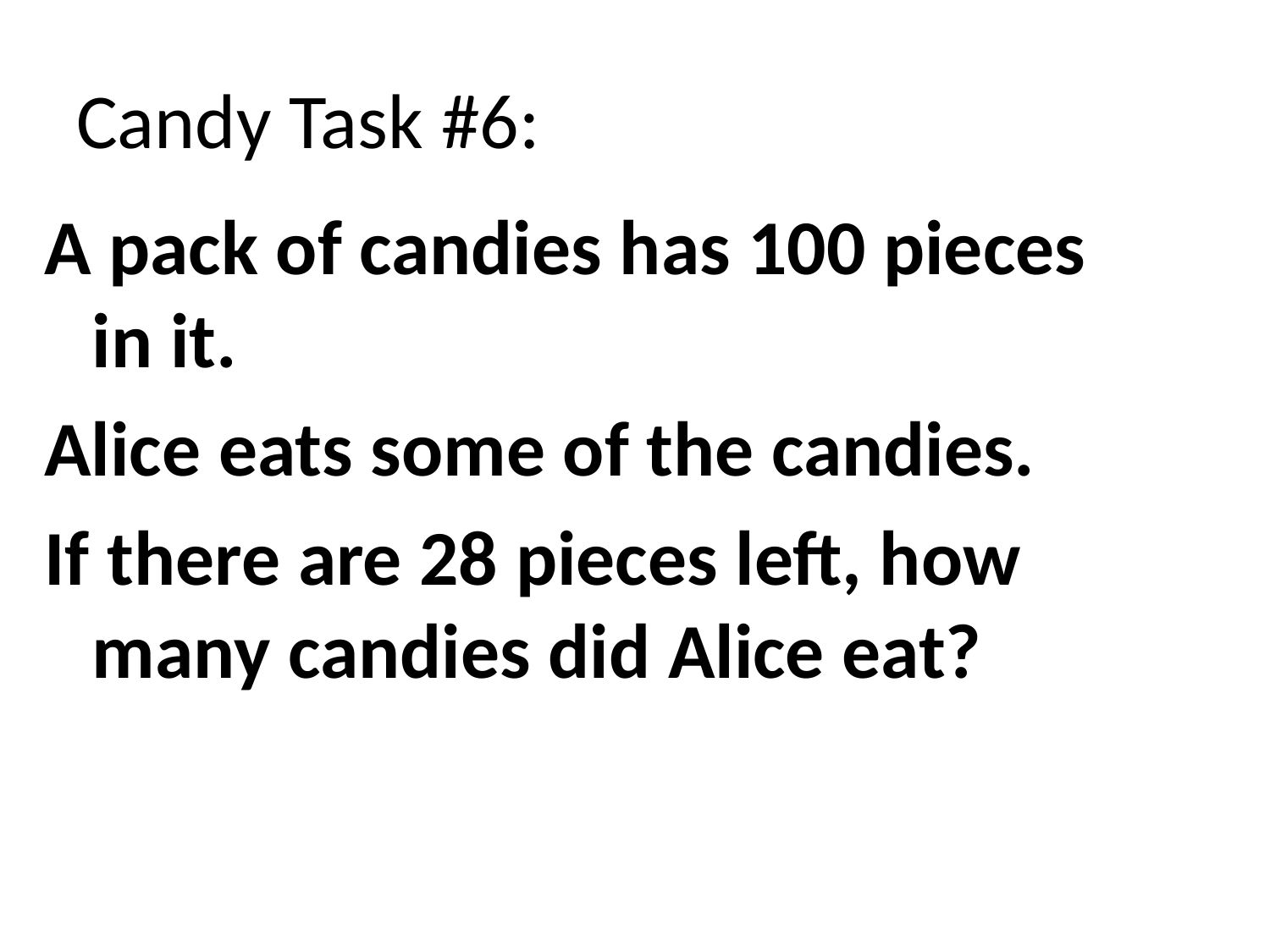

# Candy Task #6:
A pack of candies has 100 pieces in it.
Alice eats some of the candies.
If there are 28 pieces left, how many candies did Alice eat?